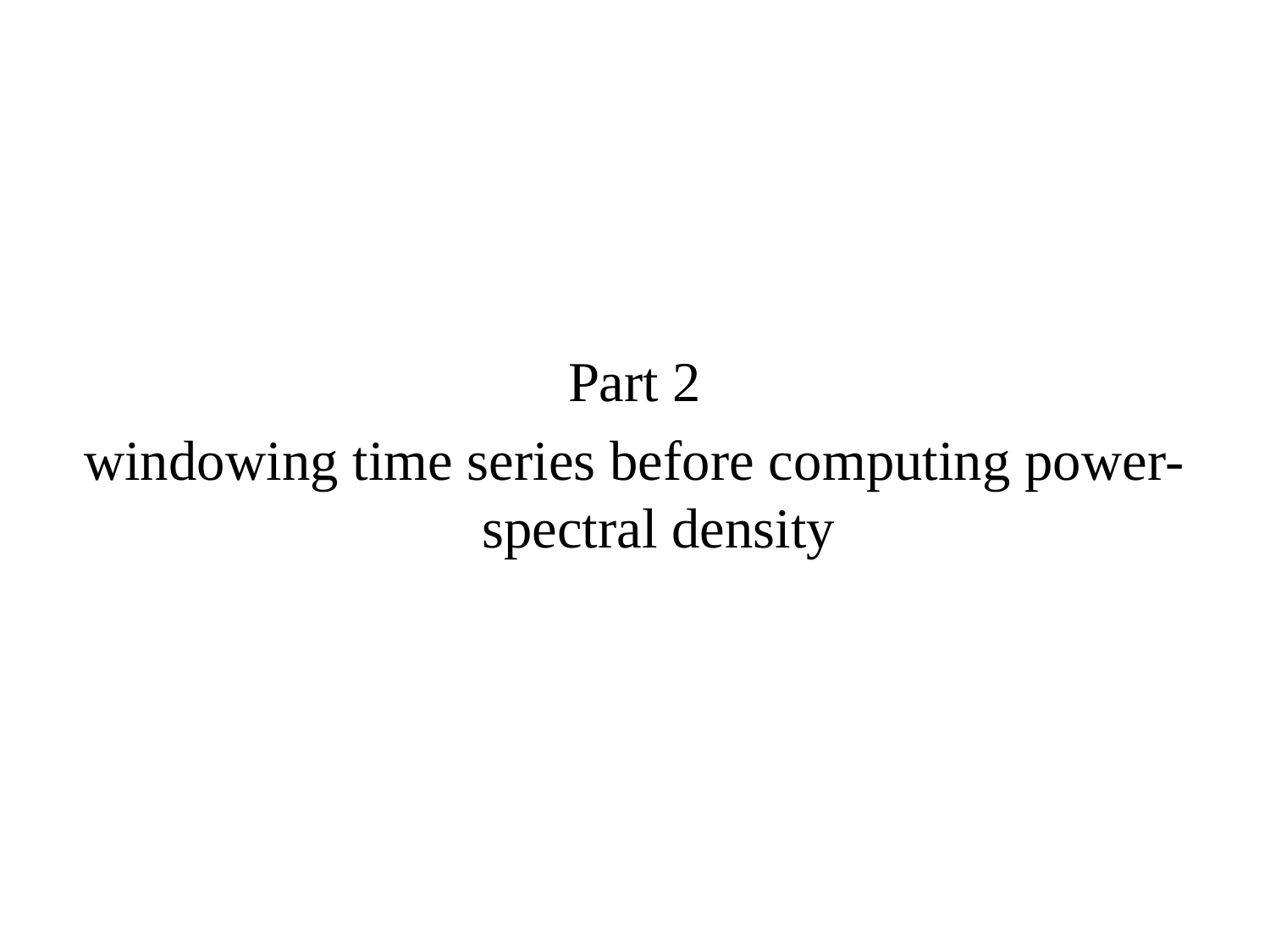

Part 2
windowing time series before computing power-spectral density